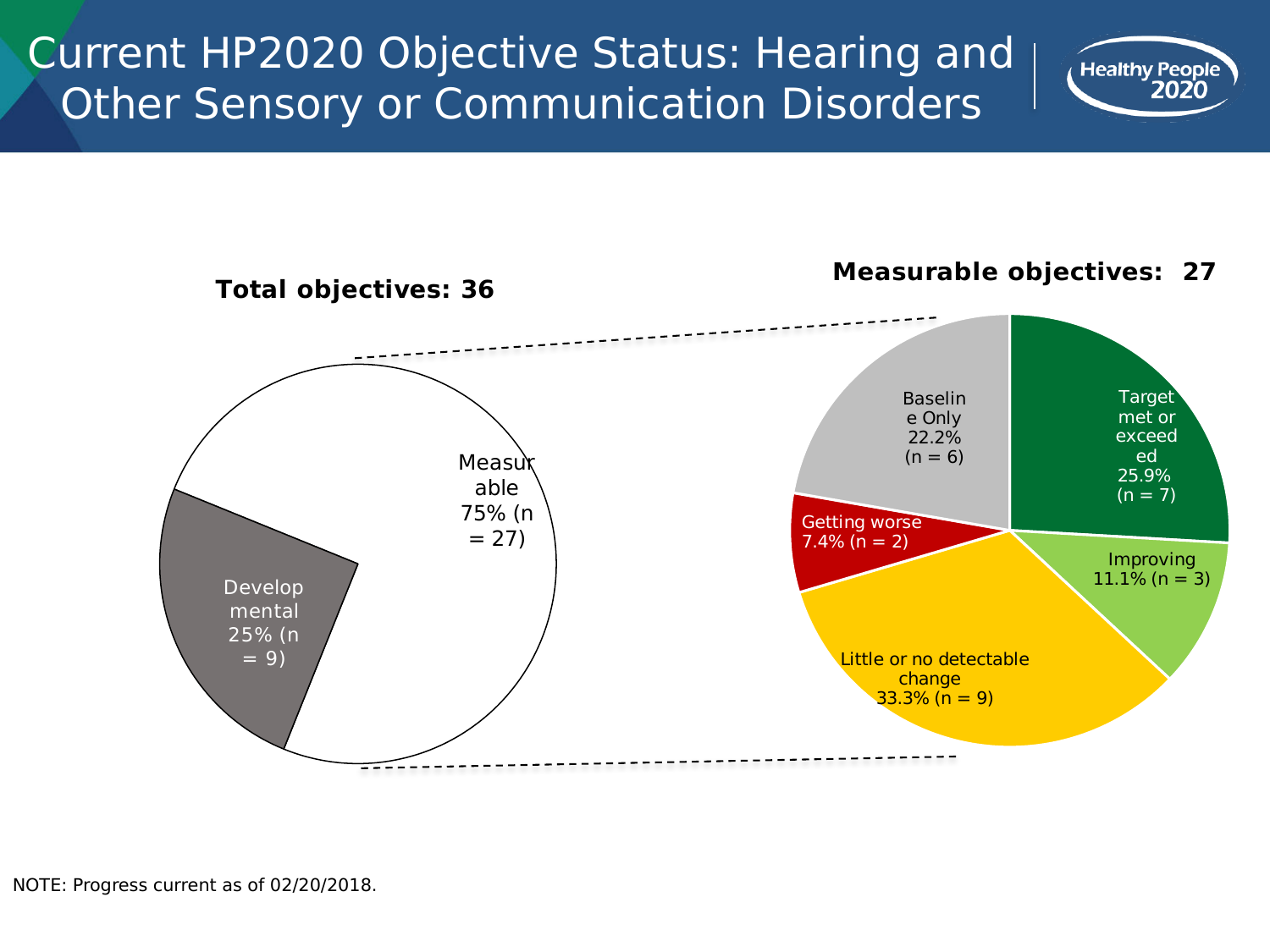

# Current HP2020 Objective Status: Hearing and Other Sensory or Communication Disorders

### Chart

| Category | Column1 | Column2 |
|---|---|---|
| Target met or exceeded | 7.0 | 25.9 |
| Improving | 3.0 | 11.1 |
| Little or no detectable change | 9.0 | 33.3 |
| Getting worse | 2.0 | 7.4 |
| Baseline only | 6.0 | 22.2 |
| Informational | 0.0 | 0.0 |

### Chart

| Category | Column1 | Column2 | Column3 |
|---|---|---|---|
| Measurable | 27.0 | 75.0 | 75.0 |
| Archived | None | None | None |
| Developmental | 9.0 | 25.0 | 25.0 |
NOTE: Progress current as of 02/20/2018.